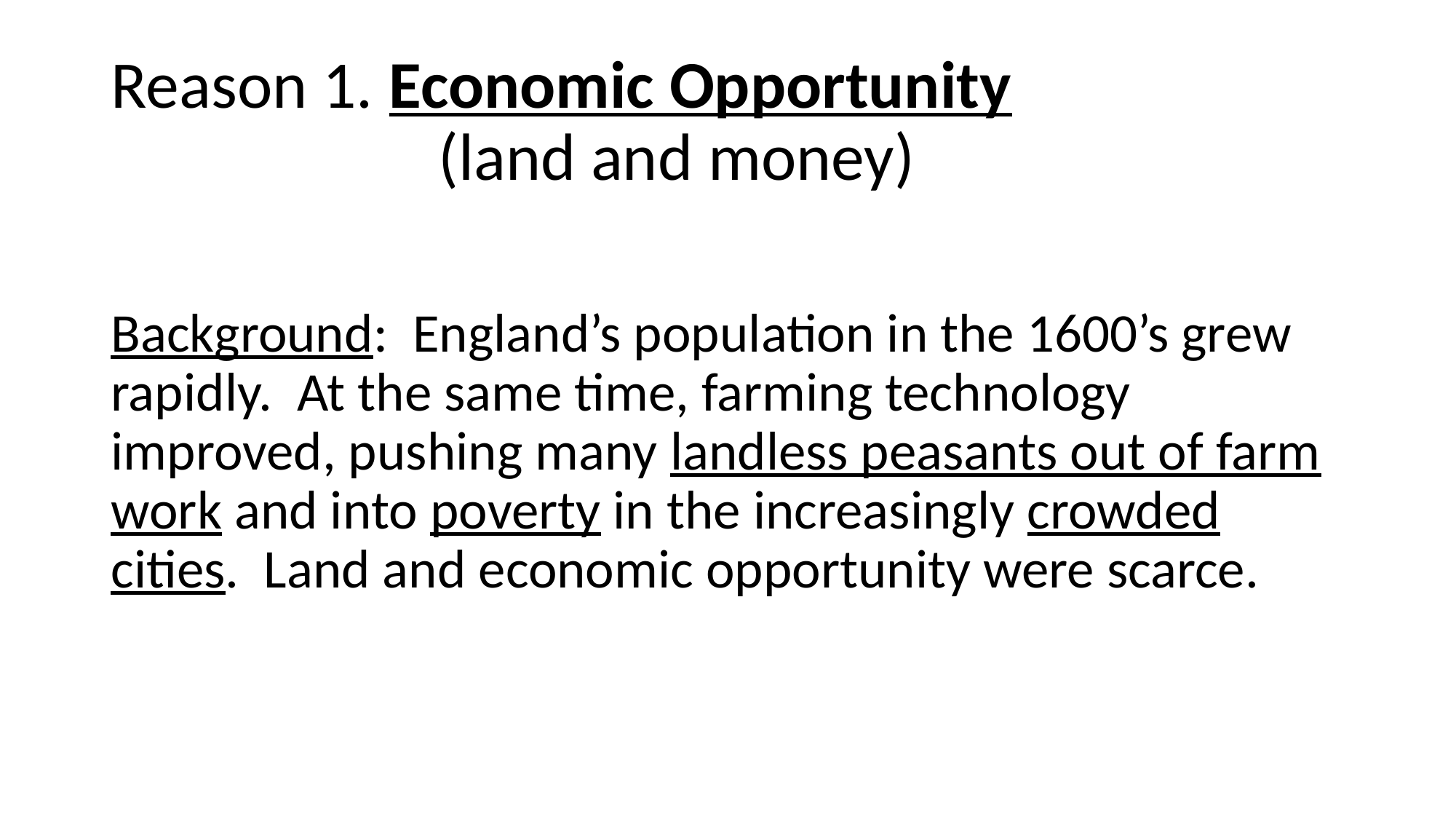

# Reason 1. Economic Opportunity (land and money)
Background:  England’s population in the 1600’s grew rapidly.  At the same time, farming technology improved, pushing many landless peasants out of farm work and into poverty in the increasingly crowded cities.  Land and economic opportunity were scarce.